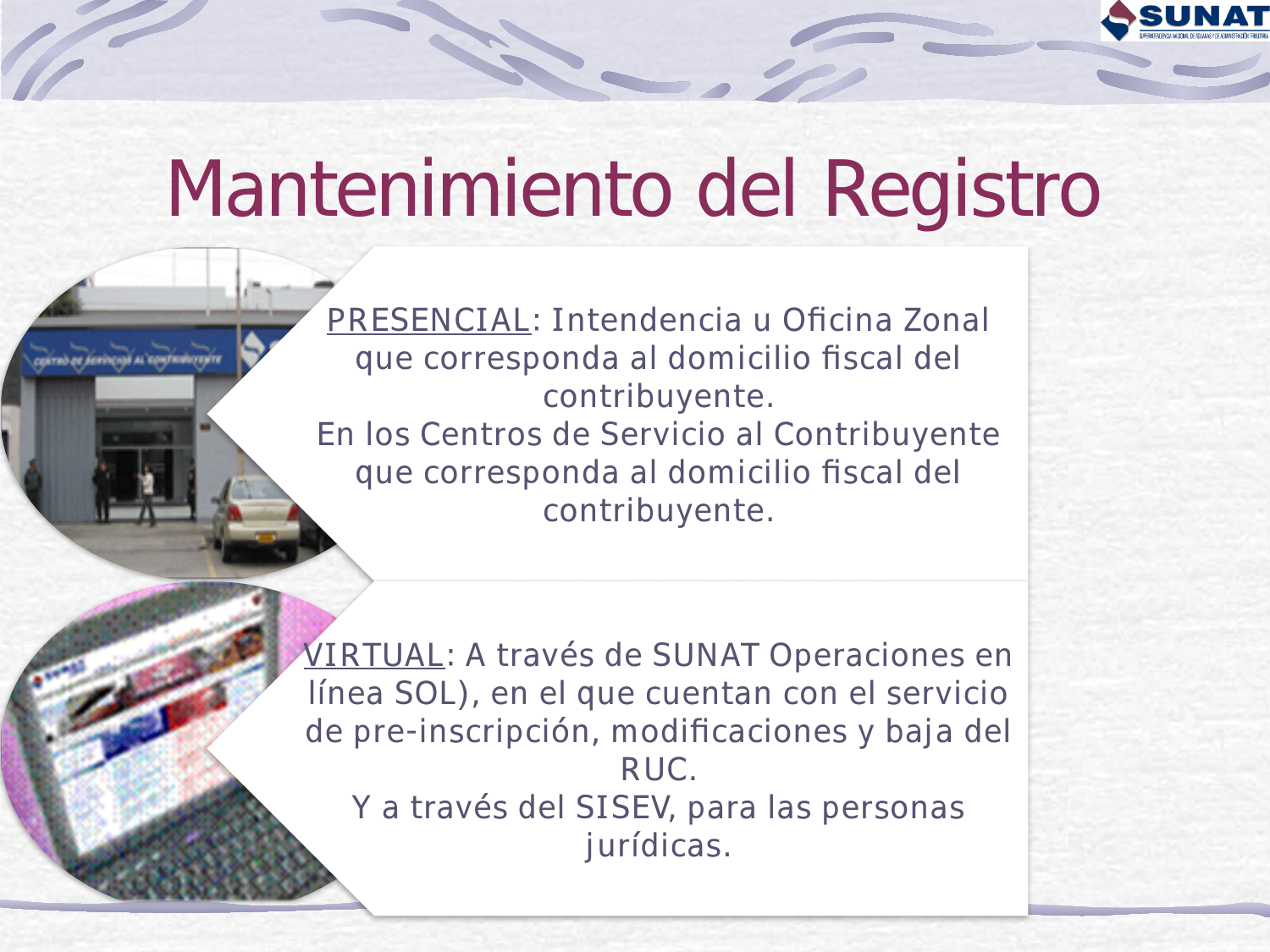

# Mantenimiento del Registro
PRESENCIAL: Intendencia u Oficina Zonal que corresponda al domicilio fiscal del contribuyente.
En los Centros de Servicio al Contribuyente que corresponda al domicilio fiscal del contribuyente.
VIRTUAL: A través de SUNAT Operaciones en línea SOL), en el que cuentan con el servicio de pre-inscripción, modificaciones y baja del RUC.
Y a través del SISEV, para las personas jurídicas.